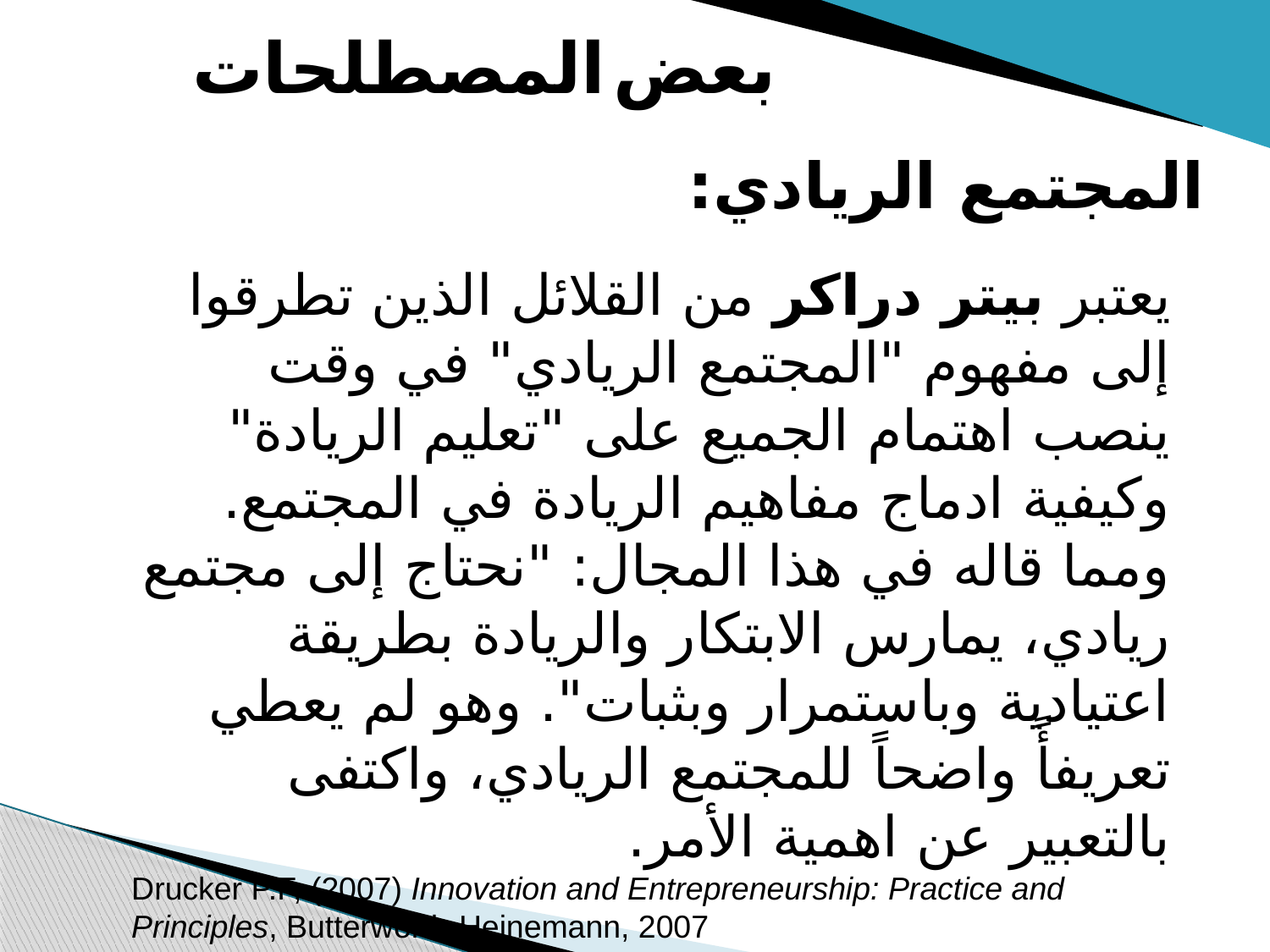

بعض المصطلحات

المجتمع الريادي:

يعتبر بيتر دراكر من القلائل الذين تطرقوا إلى مفهوم "المجتمع الريادي" في وقت ينصب اهتمام الجميع على "تعليم الريادة" وكيفية ادماج مفاهيم الريادة في المجتمع. ومما قاله في هذا المجال: "نحتاج إلى مجتمع ريادي، يمارس الابتكار والريادة بطريقة اعتيادية وباستمرار وبثبات". وهو لم يعطي تعريفأً واضحاً للمجتمع الريادي، واكتفى بالتعبير عن اهمية الأمر.
Drucker P.F, (2007) Innovation and Entrepreneurship: Practice and Principles, Butterworth-Heinemann, 2007